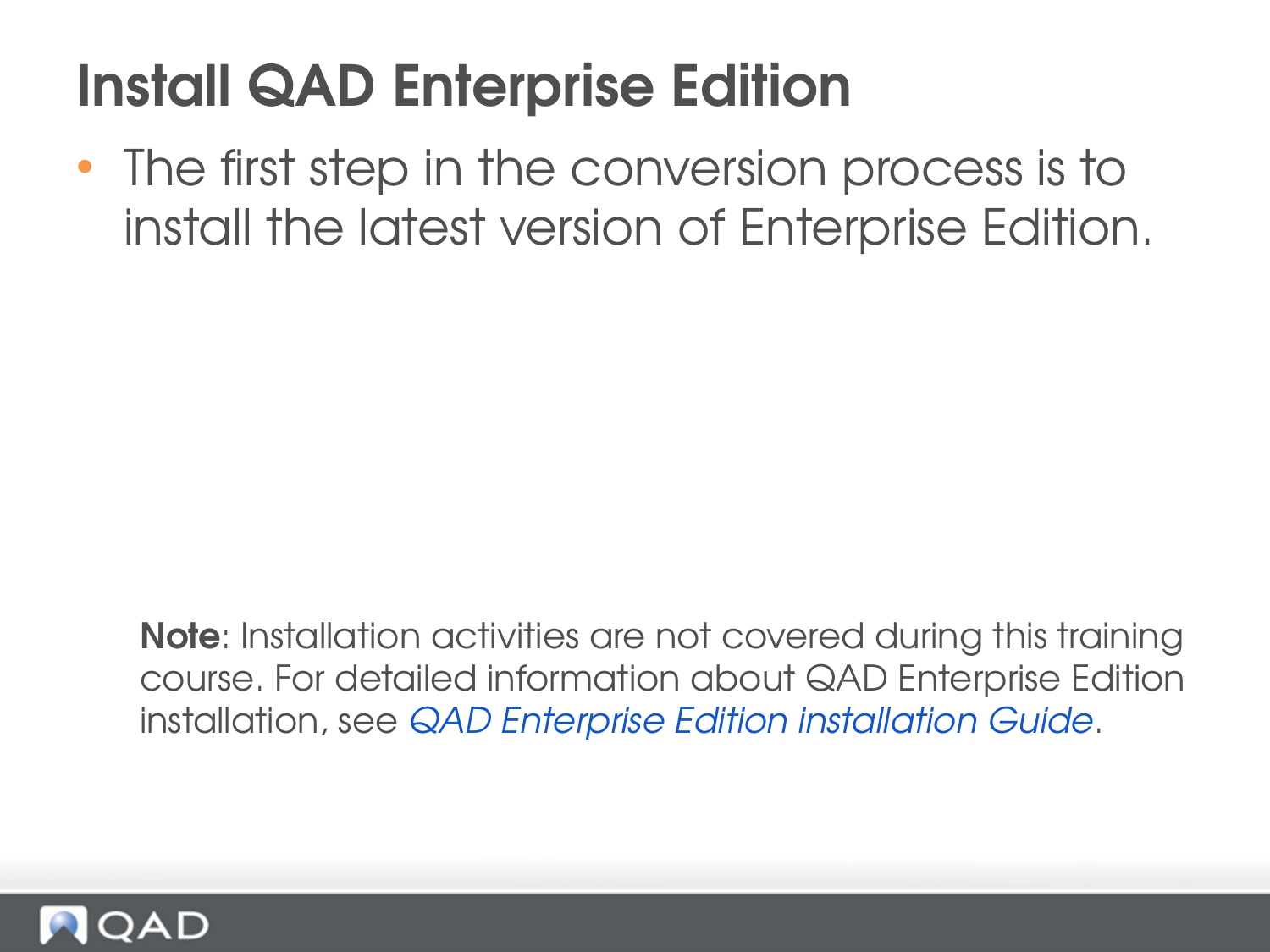

# Install QAD Enterprise Edition
The first step in the conversion process is to install the latest version of Enterprise Edition.

Note: Installation activities are not covered during this training course. For detailed information about QAD Enterprise Edition installation, see QAD Enterprise Edition installation Guide.